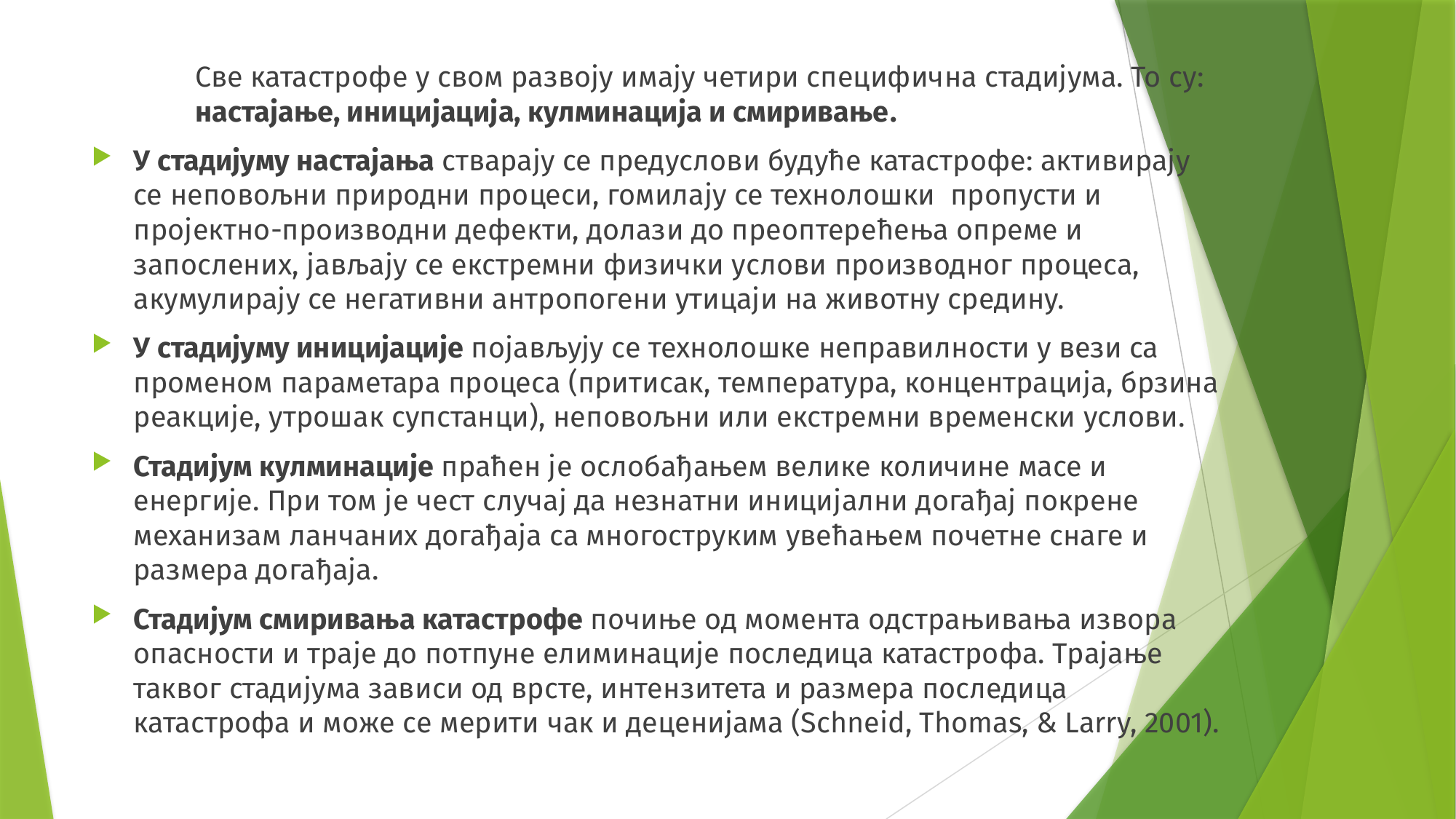

Све катастрофе у свом развоју имају четири специфична стадијума. То су: 	настајање, иницијација, кулминација и смиривање.
У стадијуму настајања стварају се предуслови будуће катастрофе: активирају се неповољни природни процеси, гомилају се технолошки  пропусти и пројектно-производни дефекти, долази до преоптерећења опреме и запослених, јављају се екстремни физички услови производног процеса, акумулирају се негативни антропогени утицаји на животну средину.
У стадијуму иницијације појављују се технолошке неправилности у вези са променом параметара процеса (притисак, температура, концентрација, брзина реакције, утрошак супстанци), неповољни или екстремни временски услови.
Стадијум кулминације праћен је ослобађањем велике количине масе и енергије. При том је чест случај да незнатни иницијални догађај покрене механизам ланчаних догађаја са многоструким увећањем почетне снаге и размера догађаја.
Стадијум смиривања катастрофе почиње од момента одстрањивања извора опасности и траје до потпуне елиминације последица катастрофа. Трајање таквог стадијума зависи од врсте, интензитета и размера последица катастрофа и може се мерити чак и деценијама (Schneid, Thomas, & Larry, 2001).